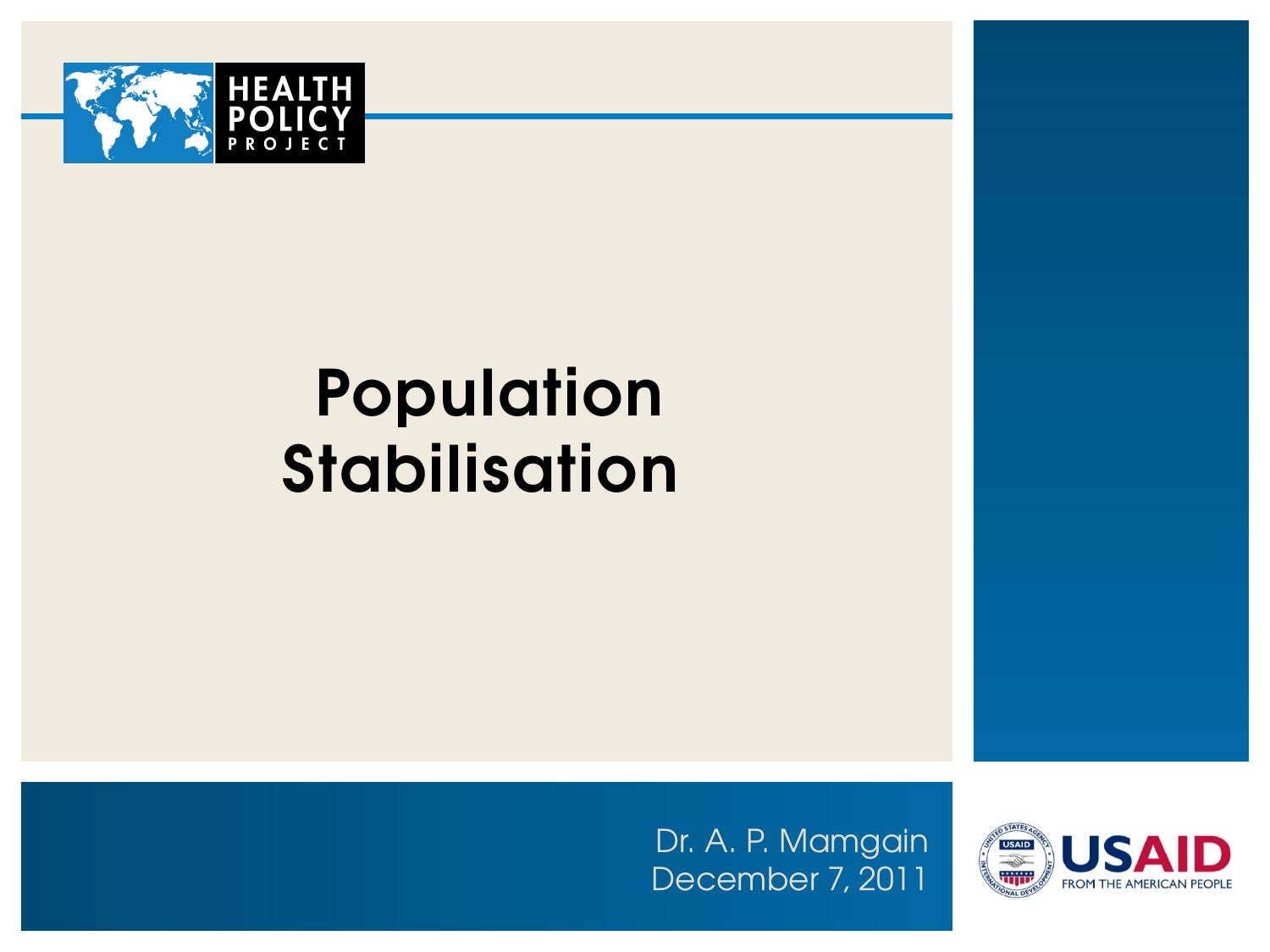

# Population Stabilisation
Dr. A. P. Mamgain
December 7, 2011